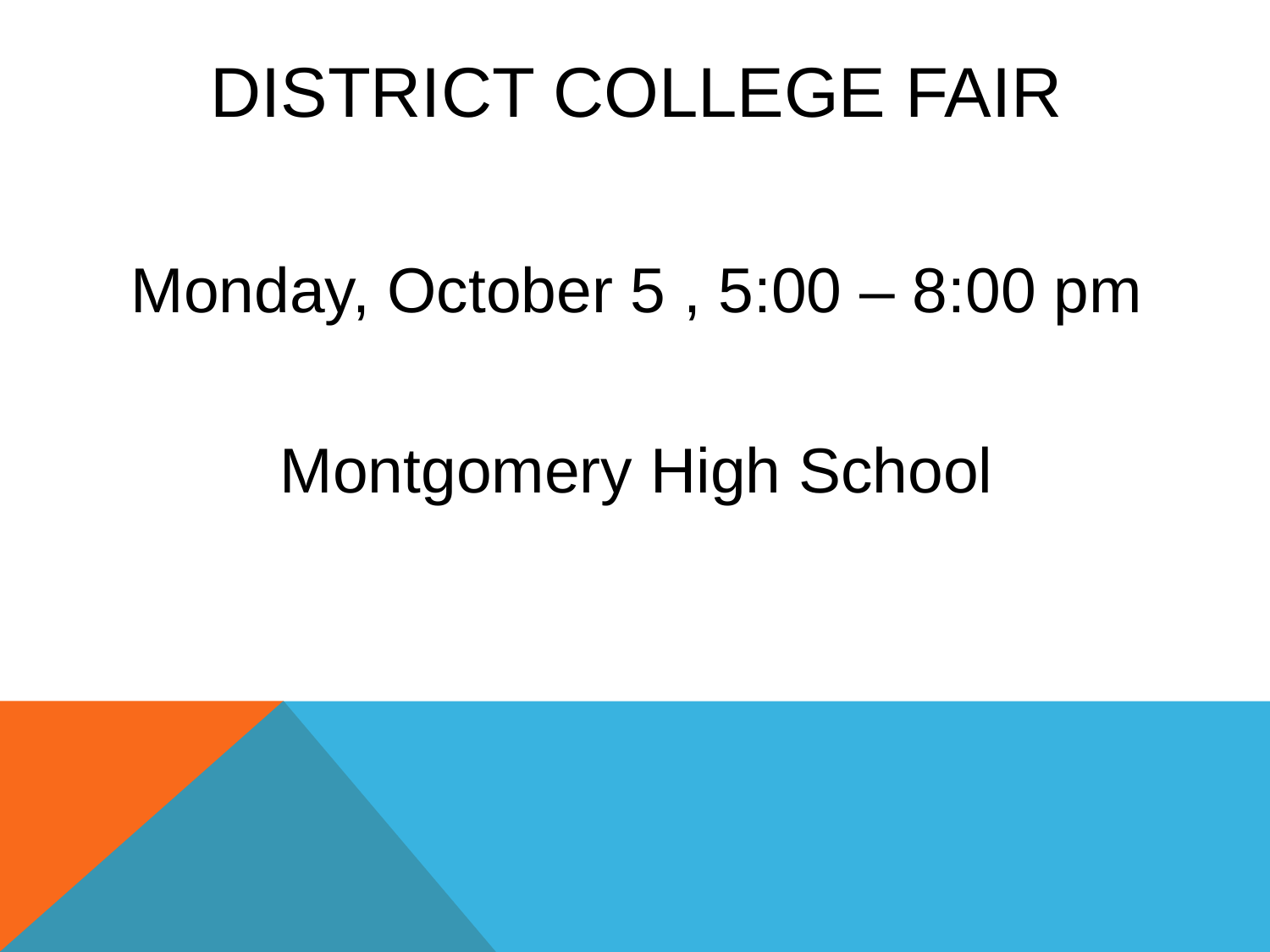

# District College Fair

Monday, October 5 , 5:00 – 8:00 pm

Montgomery High School